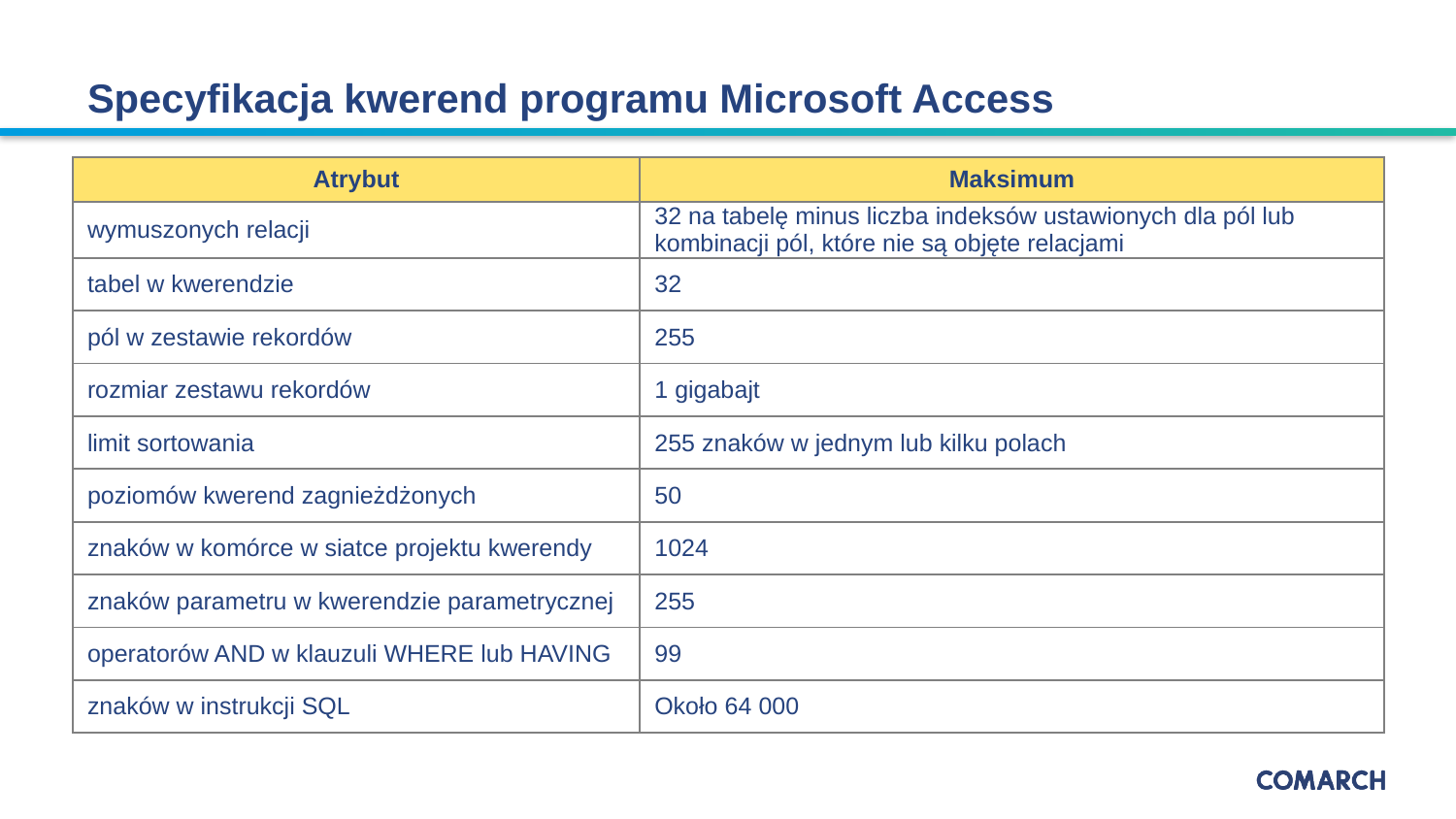

# Specyfikacja kwerend programu Microsoft Access
| Atrybut | Maksimum |
| --- | --- |
| wymuszonych relacji | 32 na tabelę minus liczba indeksów ustawionych dla pól lub kombinacji pól, które nie są objęte relacjami |
| tabel w kwerendzie | 32 |
| pól w zestawie rekordów | 255 |
| rozmiar zestawu rekordów | 1 gigabajt |
| limit sortowania | 255 znaków w jednym lub kilku polach |
| poziomów kwerend zagnieżdżonych | 50 |
| znaków w komórce w siatce projektu kwerendy | 1024 |
| znaków parametru w kwerendzie parametrycznej | 255 |
| operatorów AND w klauzuli WHERE lub HAVING | 99 |
| znaków w instrukcji SQL | Około 64 000 |